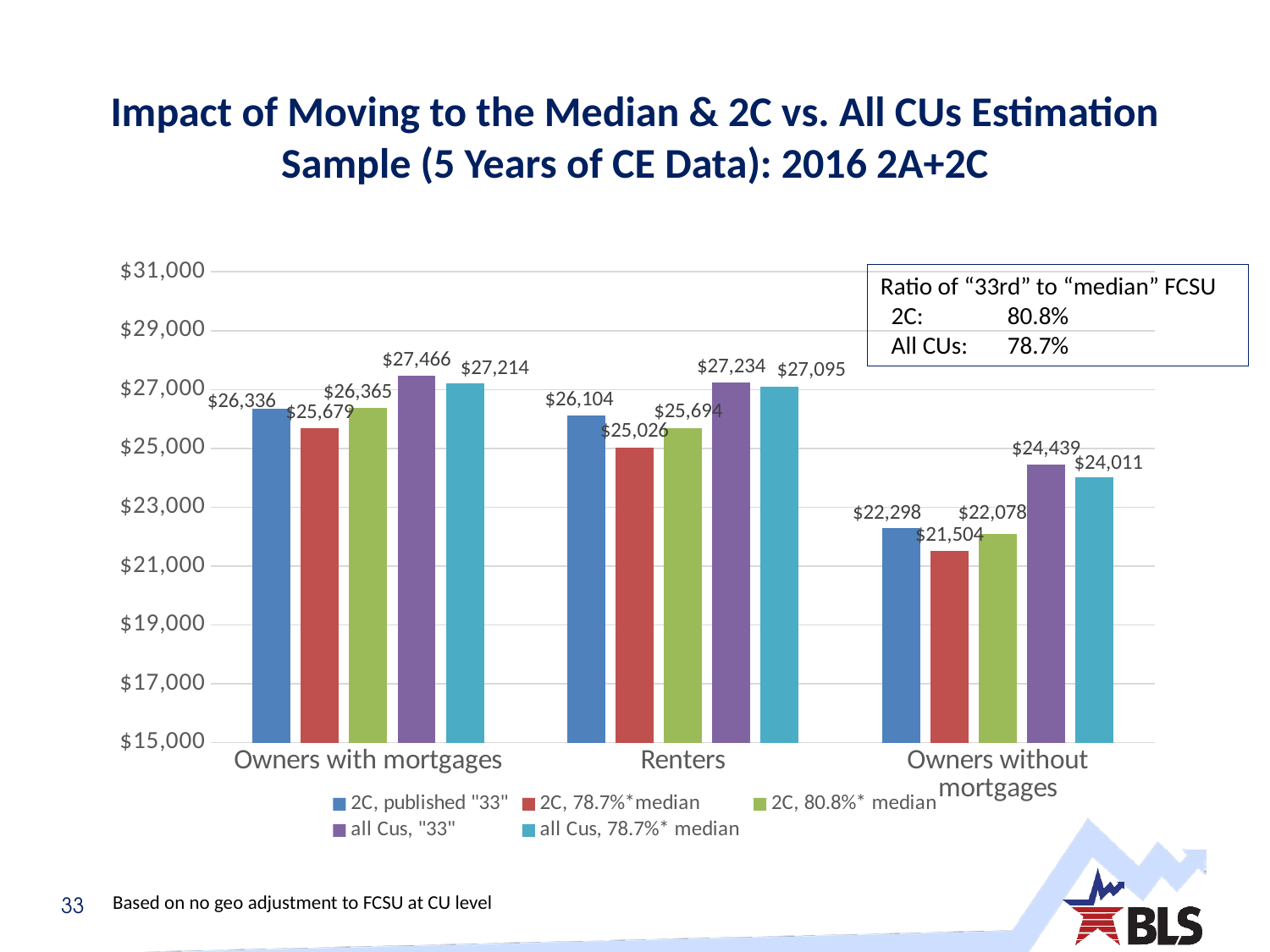

# Impact of Moving to the Median & 2C vs. All CUs Estimation Sample (5 Years of CE Data): 2016 2A+2C

### Chart

| Category | 2C, published "33" | 2C, 78.7%*median | 2C, 80.8%* median | all Cus, "33" | all Cus, 78.7%* median |
|---|---|---|---|---|---|
| Owners with mortgages | 26335.619055 | 25679.28812535986 | 26364.5041998612 | 27466.4259957353 | 27214.21833599808 |
| Renters | 26104.306345 | 25025.799896491582 | 25693.57854684269 | 27234.0078442485 | 27094.505564422874 |
| Owners without mortgages | 22298.214204 | 21503.75424566746 | 22077.55200825833 | 24439.2607599621 | 24011.058365767407 |
Ratio of “33rd” to “median” FCSU
  2C: 	80.8%
  All CUs: 	78.7%
Based on no geo adjustment to FCSU at CU level
33